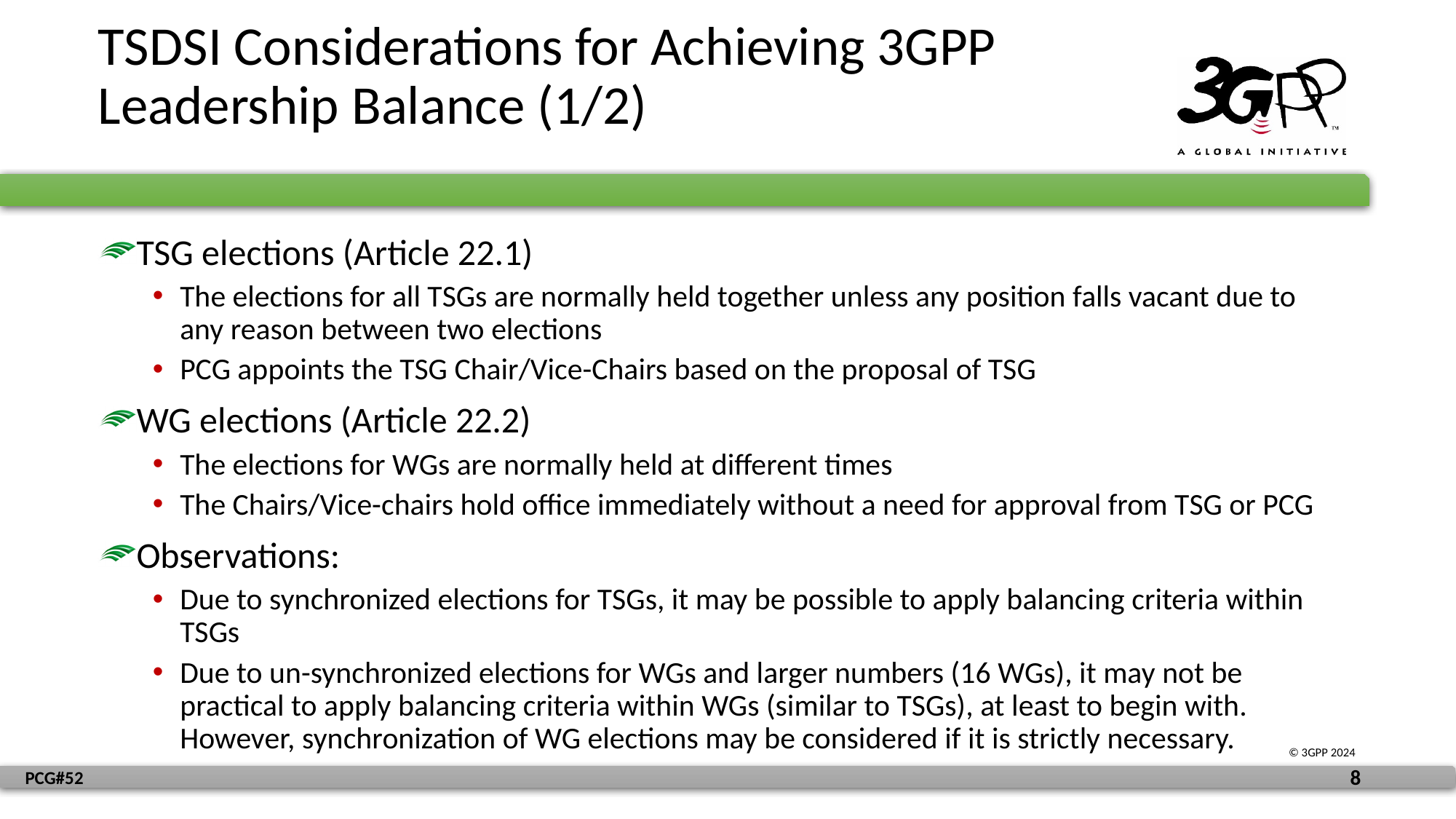

# TSDSI Considerations for Achieving 3GPP Leadership Balance (1/2)
TSG elections (Article 22.1)
The elections for all TSGs are normally held together unless any position falls vacant due to any reason between two elections
PCG appoints the TSG Chair/Vice-Chairs based on the proposal of TSG
WG elections (Article 22.2)
The elections for WGs are normally held at different times
The Chairs/Vice-chairs hold office immediately without a need for approval from TSG or PCG
Observations:
Due to synchronized elections for TSGs, it may be possible to apply balancing criteria within TSGs
Due to un-synchronized elections for WGs and larger numbers (16 WGs), it may not be practical to apply balancing criteria within WGs (similar to TSGs), at least to begin with. However, synchronization of WG elections may be considered if it is strictly necessary.